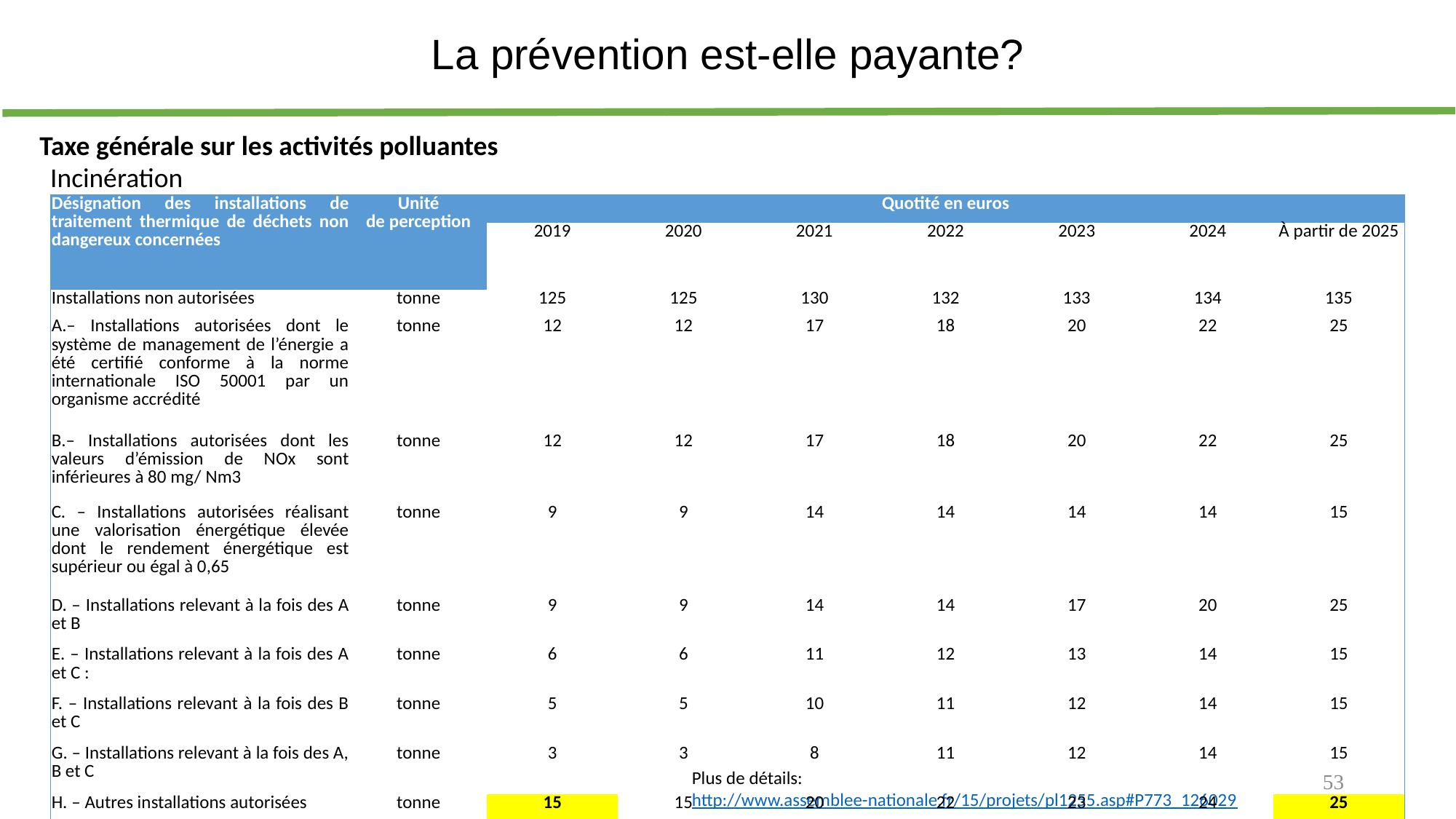

La prévention est-elle payante?
Taxe générale sur les activités polluantes
Incinération
| Désignation des installations de traitement thermique de déchets non dangereux concernées | Unité de perception | Quotité en euros |  |  |  |  |  |  |
| --- | --- | --- | --- | --- | --- | --- | --- | --- |
|  |  | 2019 | 2020 | 2021 | 2022 | 2023 | 2024 | À partir de 2025 |
| Installations non autorisées | tonne | 125 | 125 | 130 | 132 | 133 | 134 | 135 |
| A.– Installations autorisées dont le système de management de l’énergie a été certifié conforme à la norme internationale ISO 50001 par un organisme accrédité | tonne | 12 | 12 | 17 | 18 | 20 | 22 | 25 |
| B.– Installations autorisées dont les valeurs d’émission de NOx sont inférieures à 80 mg/ Nm3 | tonne | 12 | 12 | 17 | 18 | 20 | 22 | 25 |
| C. – Installations autorisées réalisant une valorisation énergétique élevée dont le rendement énergétique est supérieur ou égal à 0,65 | tonne | 9 | 9 | 14 | 14 | 14 | 14 | 15 |
| D. – Installations relevant à la fois des A et B | tonne | 9 | 9 | 14 | 14 | 17 | 20 | 25 |
| E. – Installations relevant à la fois des A et C : | tonne | 6 | 6 | 11 | 12 | 13 | 14 | 15 |
| F. – Installations relevant à la fois des B et C | tonne | 5 | 5 | 10 | 11 | 12 | 14 | 15 |
| G. – Installations relevant à la fois des A, B et C | tonne | 3 | 3 | 8 | 11 | 12 | 14 | 15 |
| H. – Autres installations autorisées | tonne | 15 | 15 | 20 | 22 | 23 | 24 | 25 |
53
Plus de détails:
http://www.assemblee-nationale.fr/15/projets/pl1255.asp#P773_126029